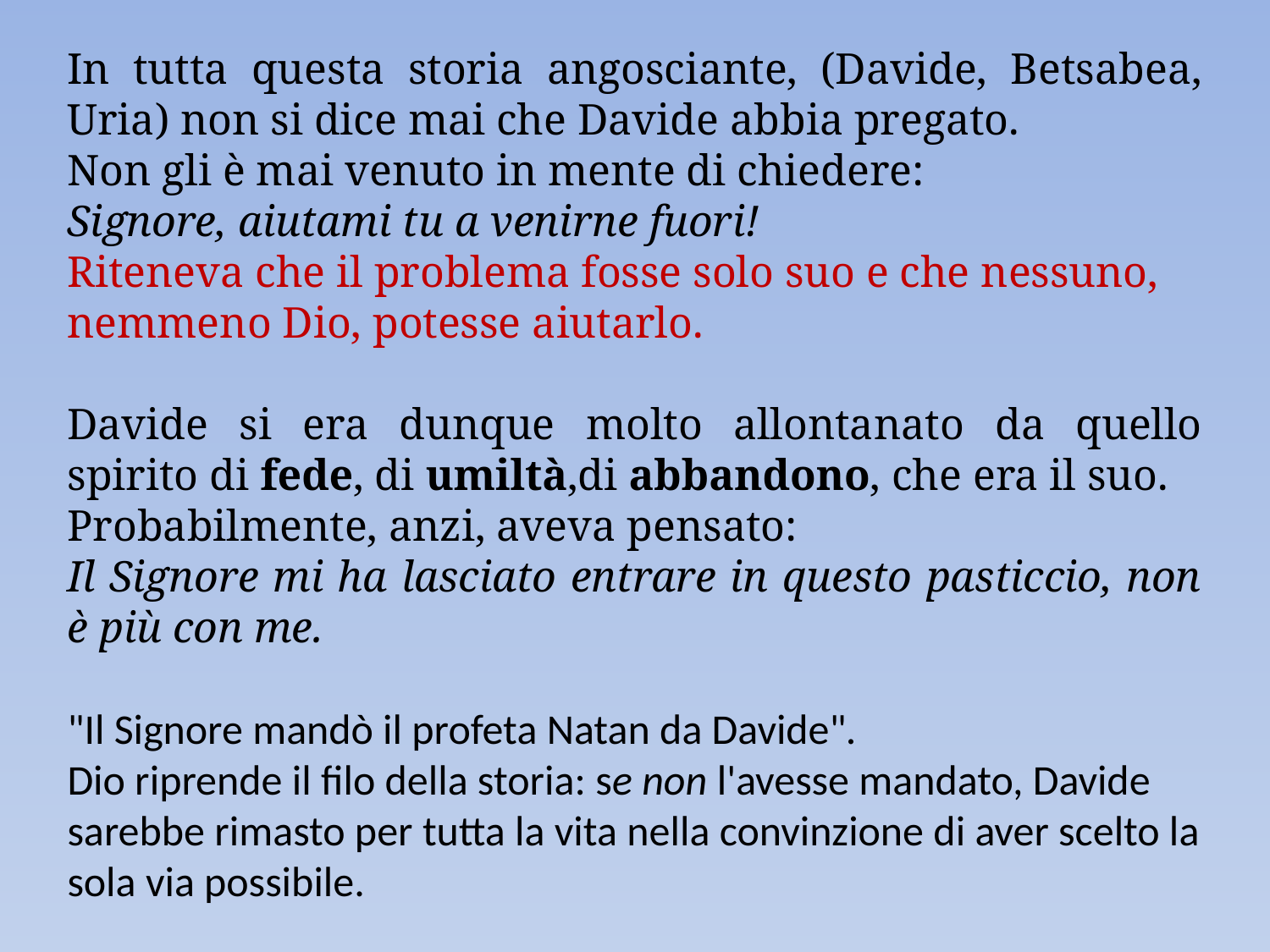

In tutta questa storia angosciante, (Davide, Betsabea, Uria) non si dice mai che Davide abbia pregato.
Non gli è mai venuto in mente di chiedere:
Signore, aiutami tu a venirne fuori!
Riteneva che il problema fosse solo suo e che nessuno,
nemmeno Dio, potesse aiutarlo.

Davide si era dunque molto allontanato da quello spirito di fede, di umiltà,di abbandono, che era il suo.
Probabilmente, anzi, aveva pensato:
Il Signore mi ha lasciato entrare in questo pasticcio, non è più con me.

"Il Signore mandò il profeta Natan da Davide".
Dio riprende il filo della storia: se non l'avesse mandato, Davide sarebbe rimasto per tutta la vita nella convinzione di aver scelto la sola via possibile.